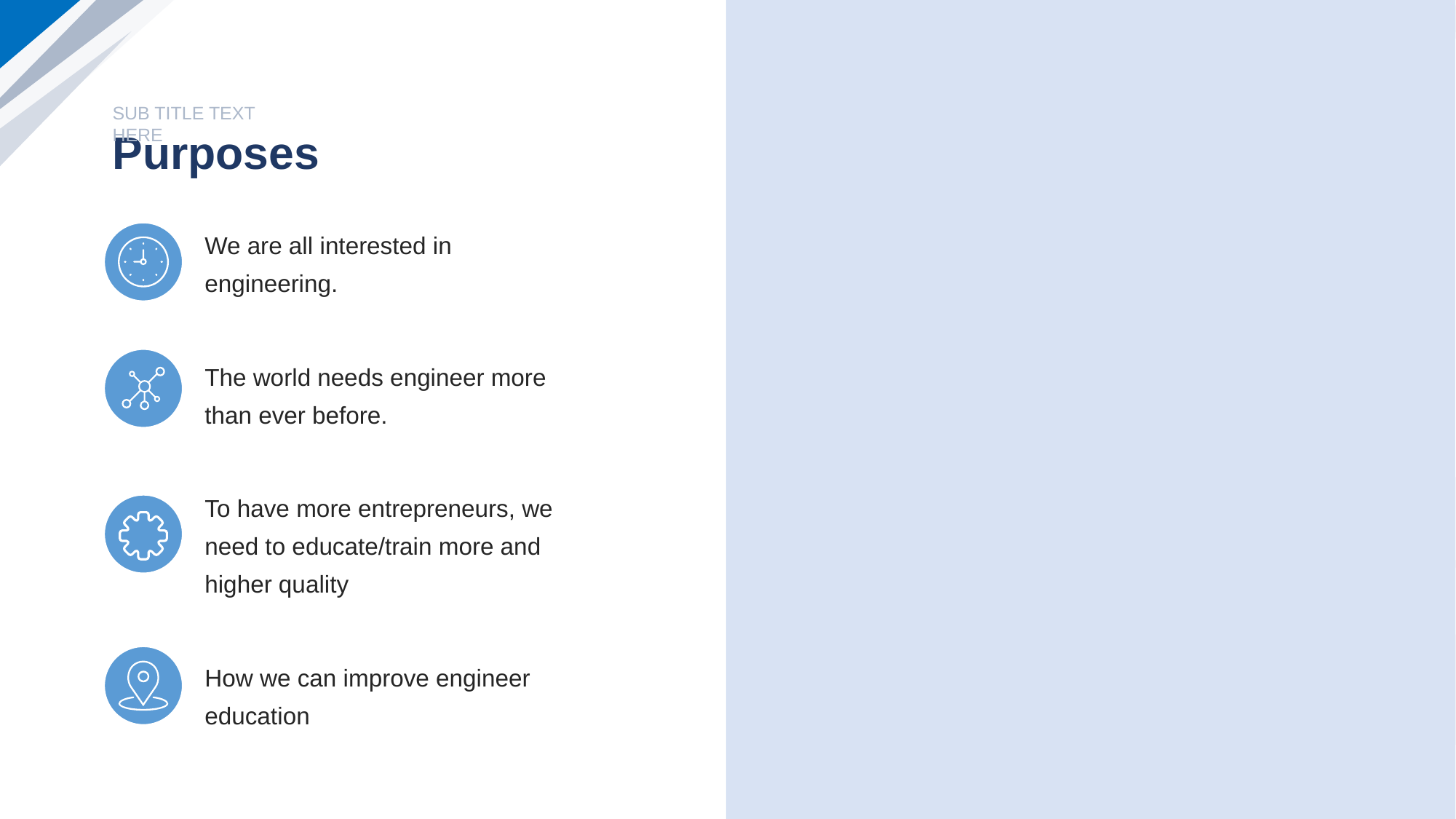

SUB TITLE TEXT HERE
# Purposes
We are all interested in engineering.

The world needs engineer more than ever before.

To have more entrepreneurs, we need to educate/train more and higher quality

How we can improve engineer education